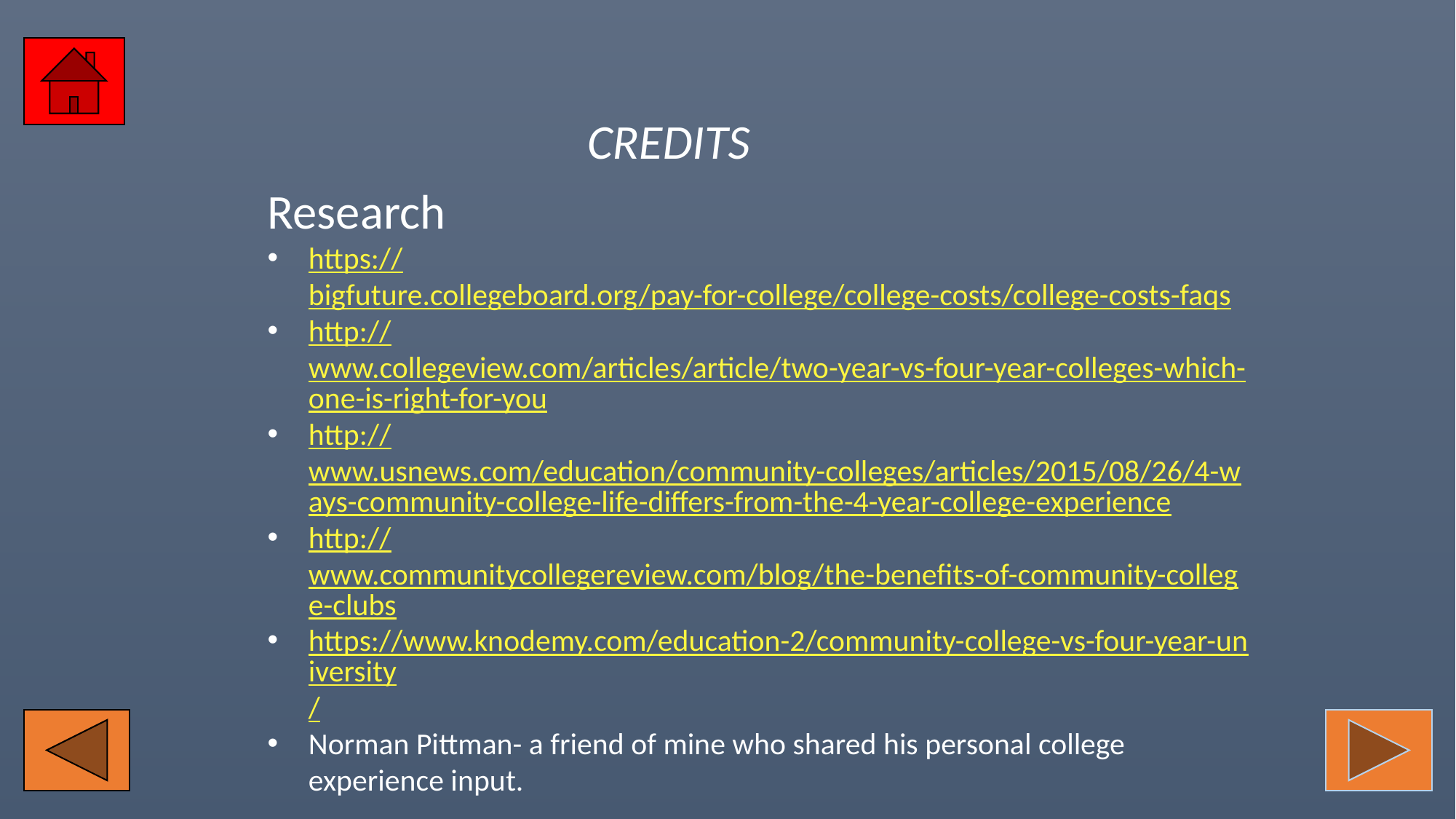

CREDITS
Research
https://bigfuture.collegeboard.org/pay-for-college/college-costs/college-costs-faqs
http://www.collegeview.com/articles/article/two-year-vs-four-year-colleges-which-one-is-right-for-you
http://www.usnews.com/education/community-colleges/articles/2015/08/26/4-ways-community-college-life-differs-from-the-4-year-college-experience
http://www.communitycollegereview.com/blog/the-benefits-of-community-college-clubs
https://www.knodemy.com/education-2/community-college-vs-four-year-university/
Norman Pittman- a friend of mine who shared his personal college experience input.